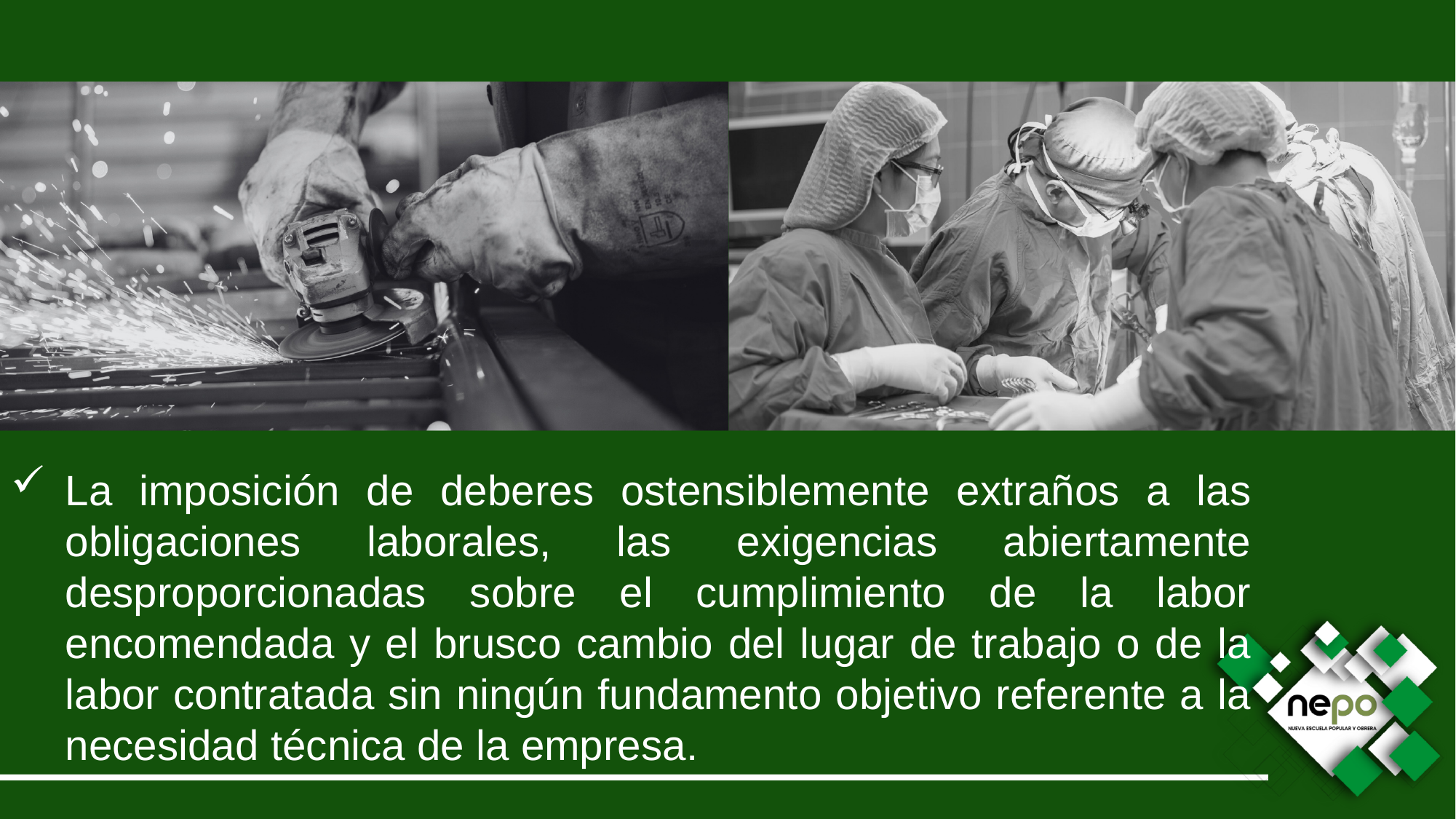

La imposición de deberes ostensiblemente extraños a las obligaciones laborales, las exigencias abiertamente desproporcionadas sobre el cumplimiento de la labor encomendada y el brusco cambio del lugar de trabajo o de la labor contratada sin ningún fundamento objetivo referente a la necesidad técnica de la empresa.